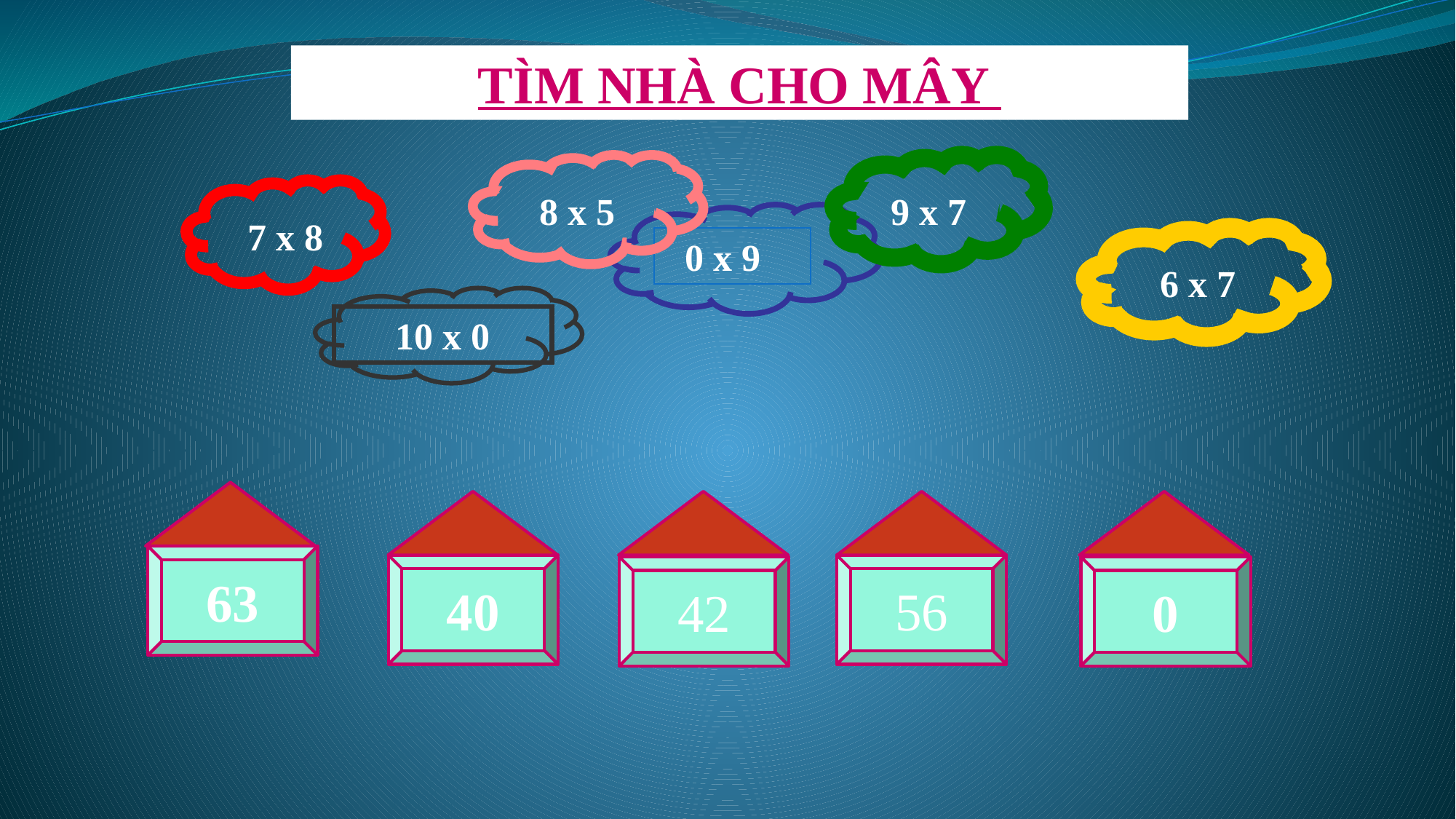

TÌM NHÀ CHO MÂY

8 x 5

9 x 7

7 x 8

0 x 9

6 x 7

10 x 0

63

40

42

56

0